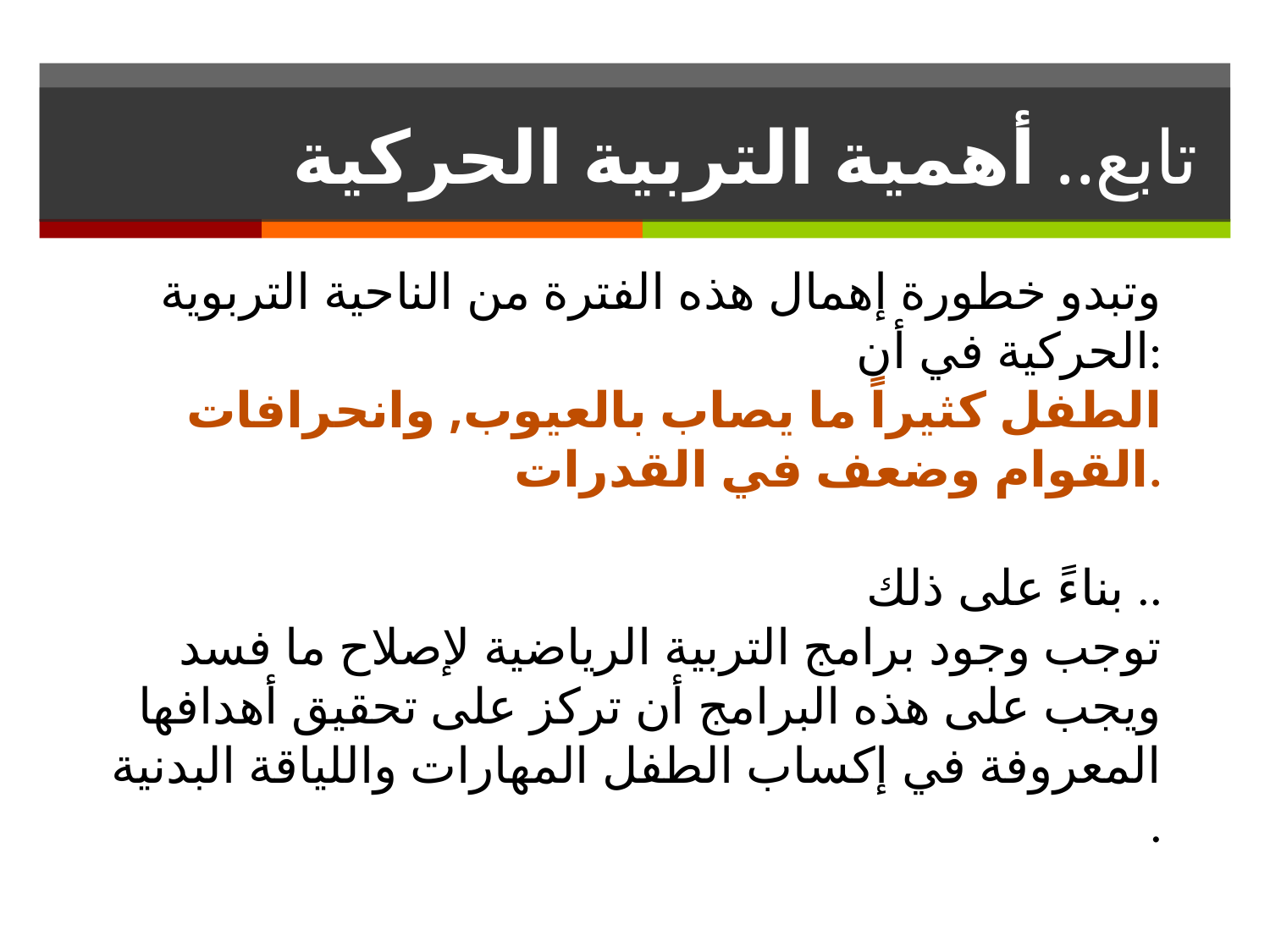

# تابع.. أهمية التربية الحركية
وتبدو خطورة إهمال هذه الفترة من الناحية التربوية الحركية في أن:
الطفل كثيراً ما يصاب بالعيوب, وانحرافات القوام وضعف في القدرات.

بناءً على ذلك ..
توجب وجود برامج التربية الرياضية لإصلاح ما فسد ويجب على هذه البرامج أن تركز على تحقيق أهدافها المعروفة في إكساب الطفل المهارات واللياقة البدنية .